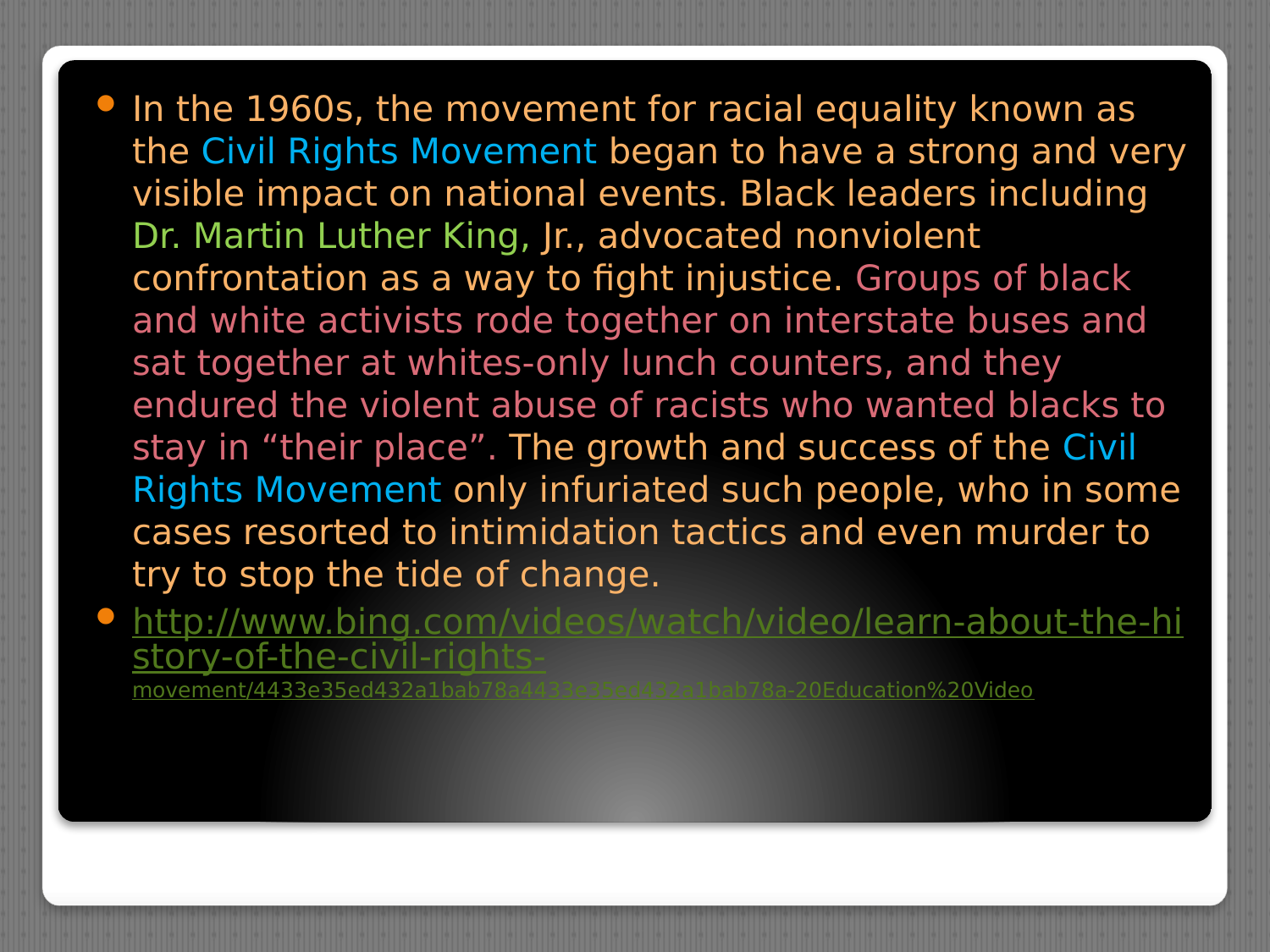

In the 1960s, the movement for racial equality known as the Civil Rights Movement began to have a strong and very visible impact on national events. Black leaders including Dr. Martin Luther King, Jr., advocated nonviolent confrontation as a way to fight injustice. Groups of black and white activists rode together on interstate buses and sat together at whites-only lunch counters, and they endured the violent abuse of racists who wanted blacks to stay in “their place”. The growth and success of the Civil Rights Movement only infuriated such people, who in some cases resorted to intimidation tactics and even murder to try to stop the tide of change.
http://www.bing.com/videos/watch/video/learn-about-the-history-of-the-civil-rights-movement/4433e35ed432a1bab78a4433e35ed432a1bab78a-20Education%20Video